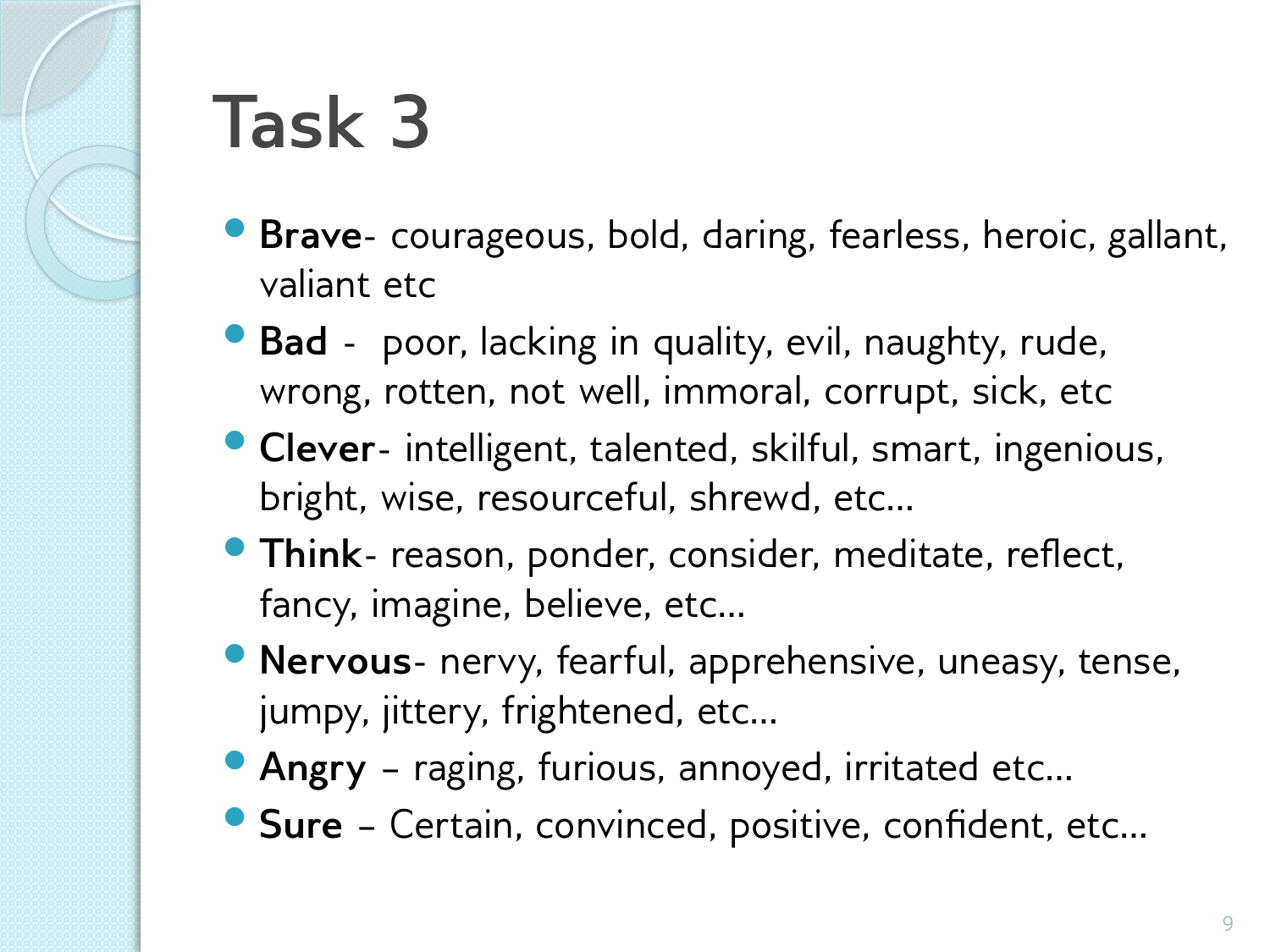

# Task 3
Brave- courageous, bold, daring, fearless, heroic, gallant, valiant etc
Bad -  poor, lacking in quality, evil, naughty, rude, wrong, rotten, not well, immoral, corrupt, sick, etc
Clever- intelligent, talented, skilful, smart, ingenious, bright, wise, resourceful, shrewd, etc…
Think- reason, ponder, consider, meditate, reflect, fancy, imagine, believe, etc…
Nervous- nervy, fearful, apprehensive, uneasy, tense, jumpy, jittery, frightened, etc…
Angry – raging, furious, annoyed, irritated etc…
Sure – Certain, convinced, positive, confident, etc…

9